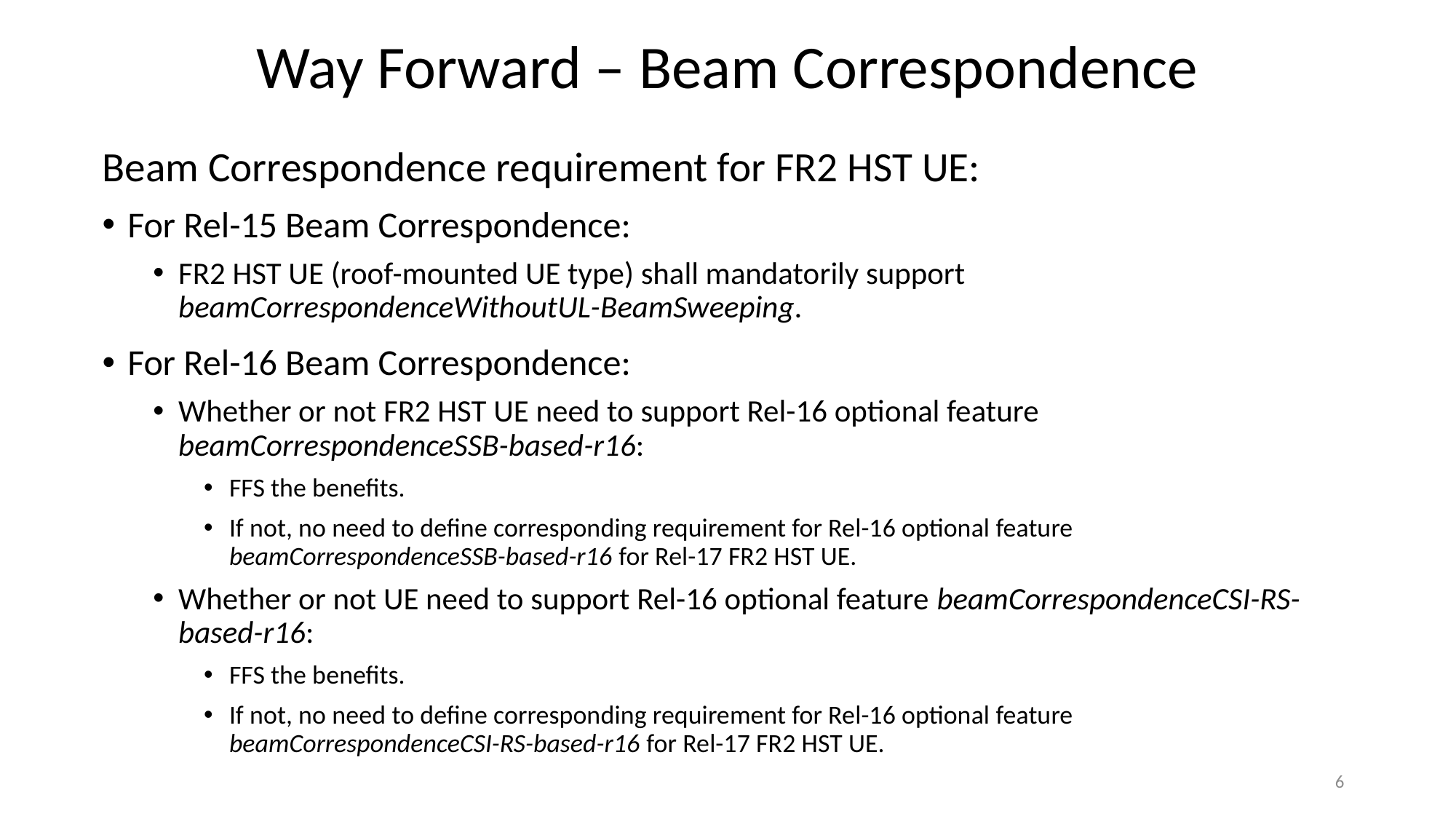

# Way Forward – Beam Correspondence
Beam Correspondence requirement for FR2 HST UE:
For Rel-15 Beam Correspondence:
FR2 HST UE (roof-mounted UE type) shall mandatorily support beamCorrespondenceWithoutUL-BeamSweeping.
For Rel-16 Beam Correspondence:
Whether or not FR2 HST UE need to support Rel-16 optional feature beamCorrespondenceSSB-based-r16:
FFS the benefits.
If not, no need to define corresponding requirement for Rel-16 optional feature beamCorrespondenceSSB-based-r16 for Rel-17 FR2 HST UE.
Whether or not UE need to support Rel-16 optional feature beamCorrespondenceCSI-RS-based-r16:
FFS the benefits.
If not, no need to define corresponding requirement for Rel-16 optional feature beamCorrespondenceCSI-RS-based-r16 for Rel-17 FR2 HST UE.
6